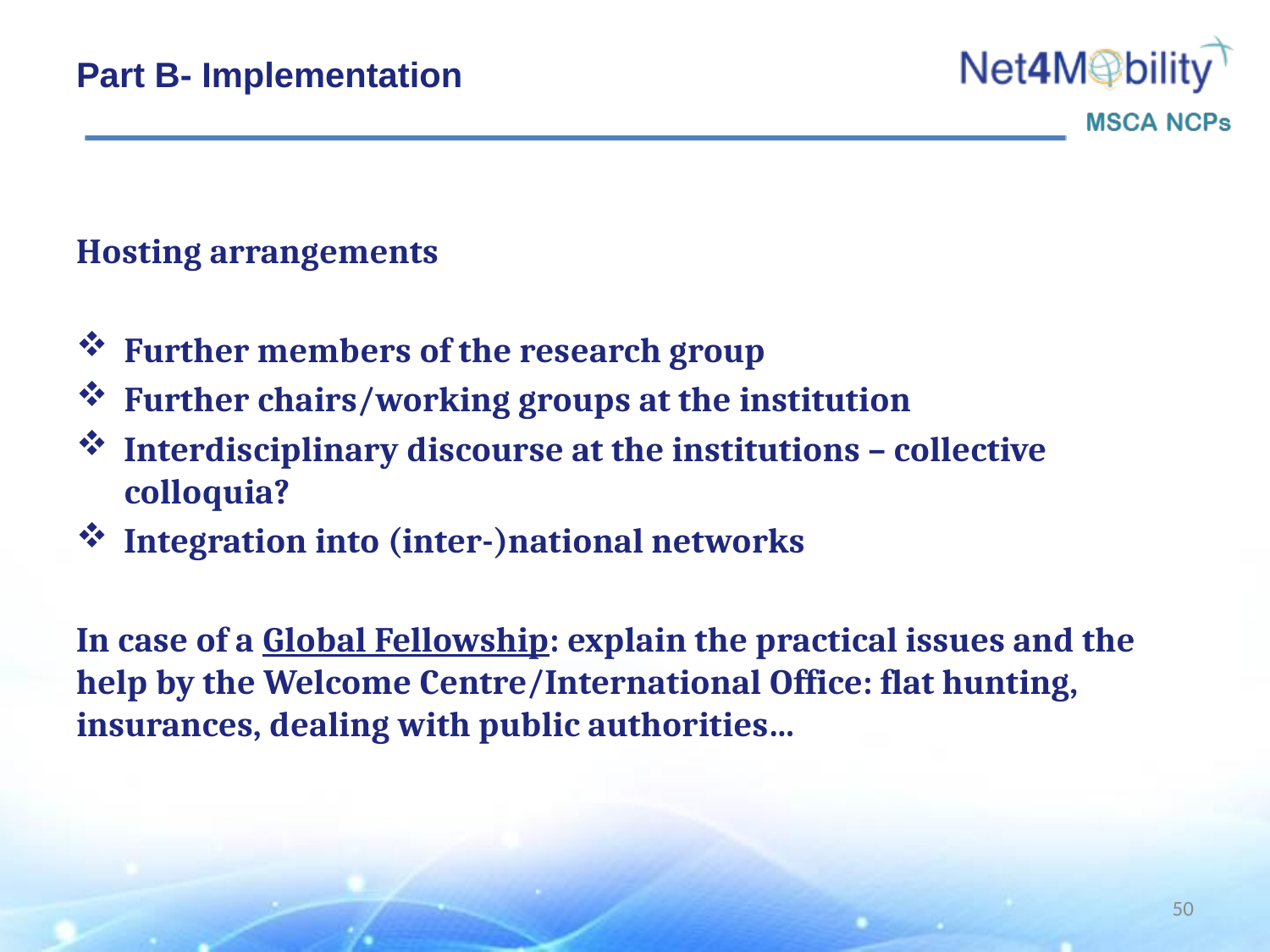

# Part B- Implementation
Hosting arrangements

Further members of the research group
Further chairs/working groups at the institution
Interdisciplinary discourse at the institutions – collective colloquia?
Integration into (inter-)national networks

In case of a Global Fellowship: explain the practical issues and the help by the Welcome Centre/International Office: flat hunting, insurances, dealing with public authorities…

50